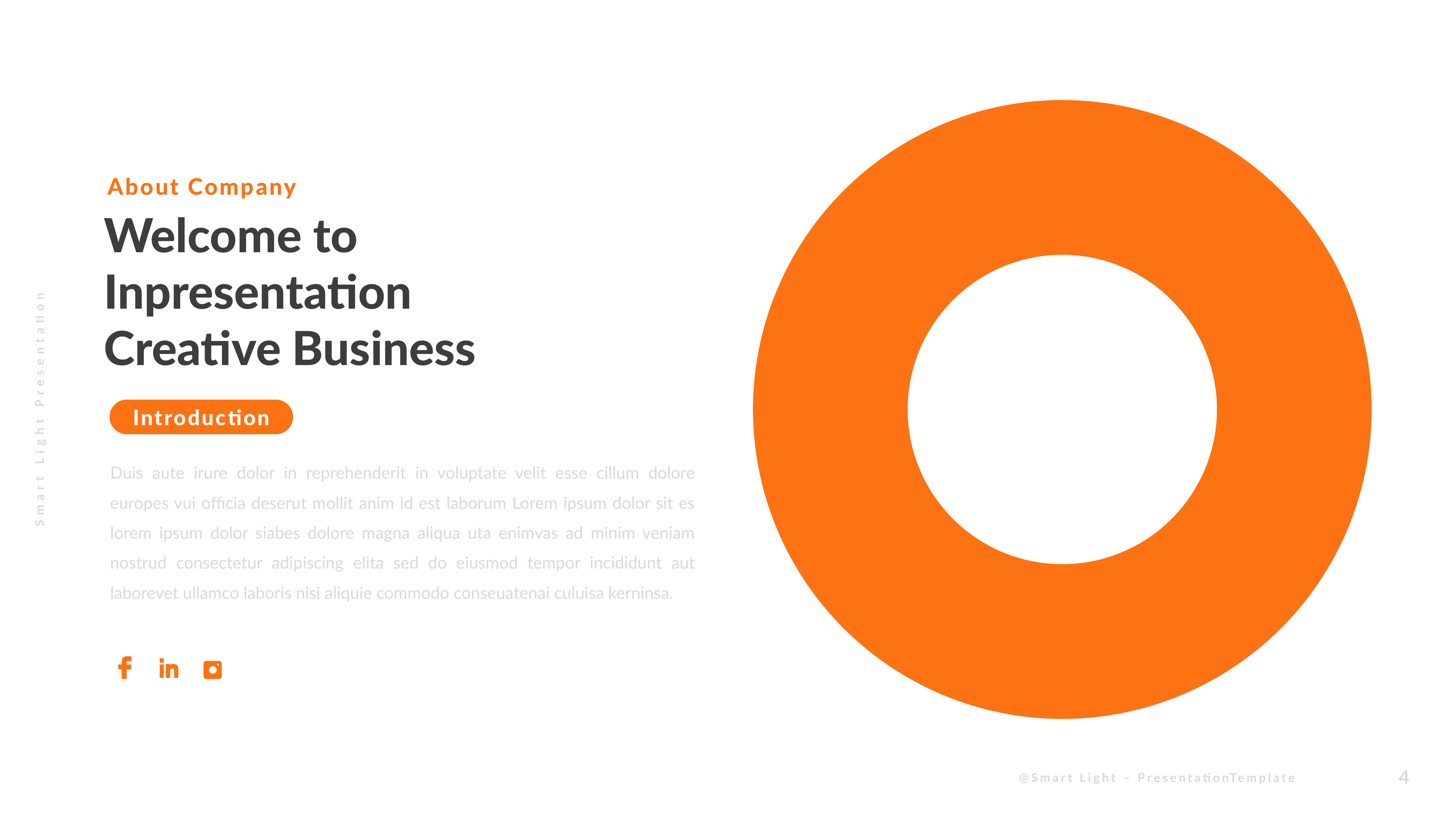

About Company
Welcome to Inpresentation
Creative Business

Introduction
Duis aute irure dolor in reprehenderit in voluptate velit esse cillum dolore europes vui officia deserut mollit anim id est laborum Lorem ipsum dolor sit es lorem ipsum dolor siabes dolore magna aliqua uta enimvas ad minim veniam nostrud consectetur adipiscing elita sed do eiusmod tempor incididunt aut laborevet ullamco laboris nisi aliquie commodo conseuatenai culuisa kerninsa.